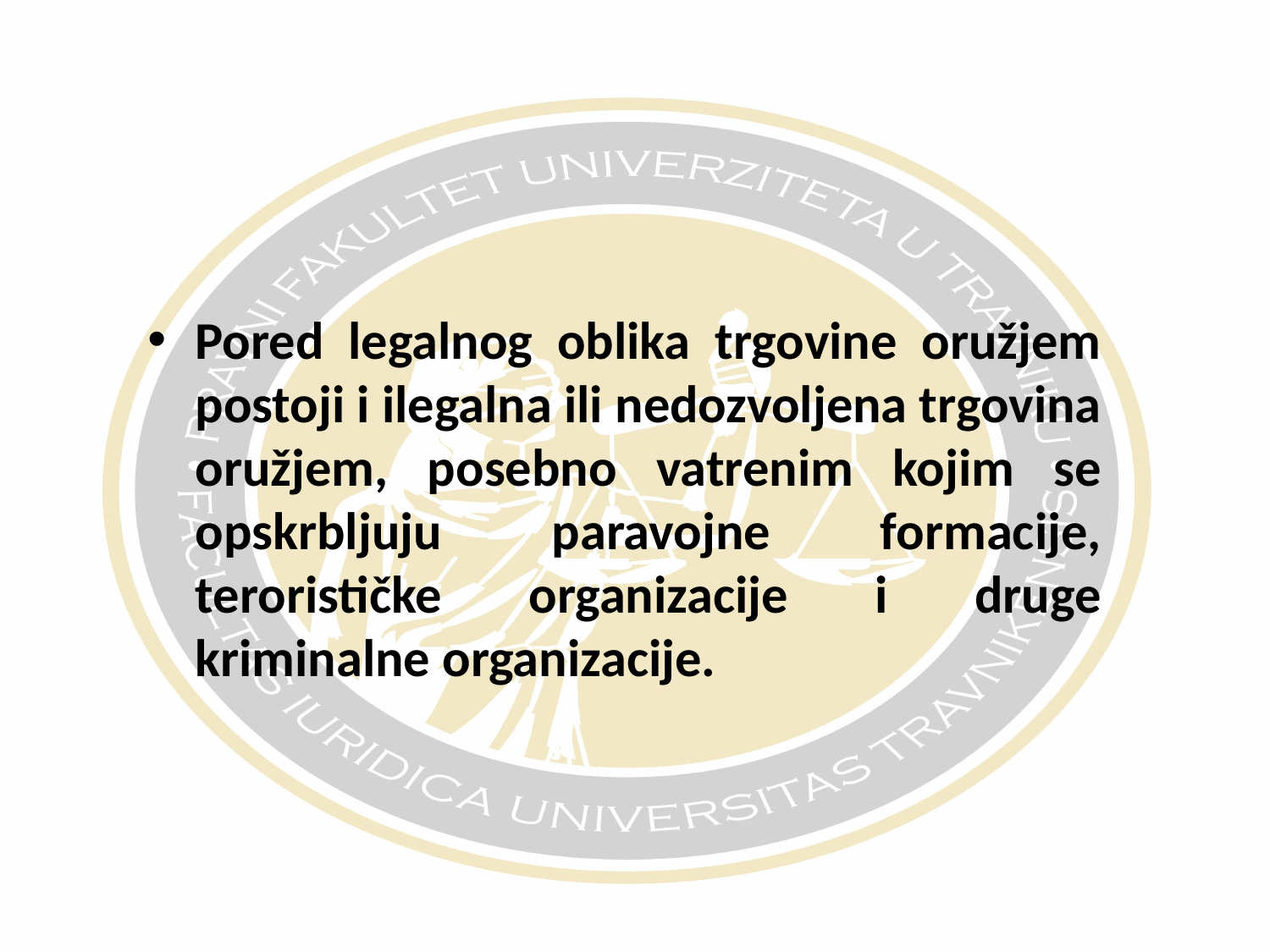

#
Pored legalnog oblika trgovine oružjem postoji i ilegalna ili nedozvoljena trgovina oružjem, posebno vatrenim kojim se opskrbljuju paravojne formacije, terorističke organizacije i druge kriminalne organizacije.